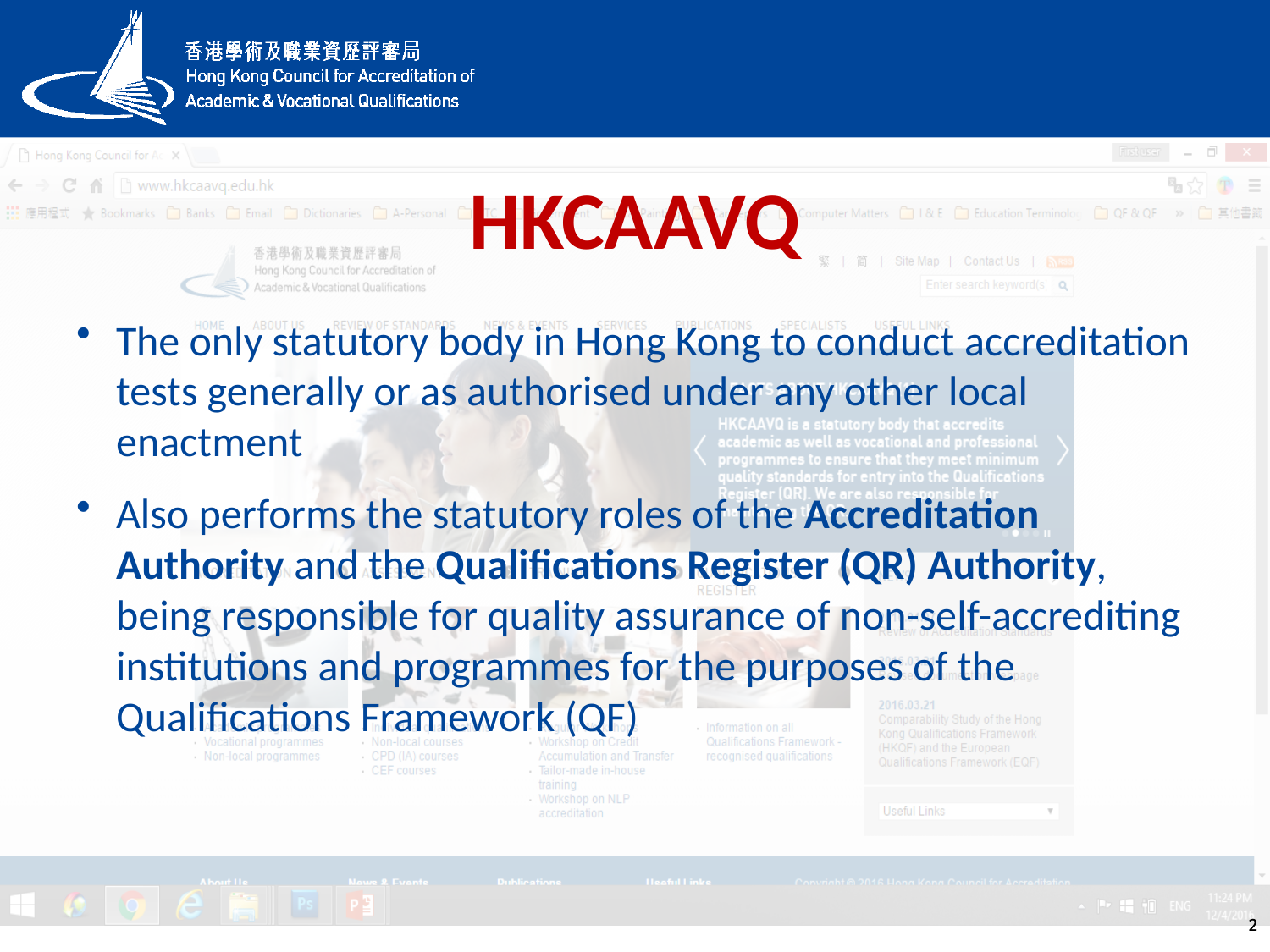

# HKCAAVQ

The only statutory body in Hong Kong to conduct accreditation tests generally or as authorised under any other local enactment
Also performs the statutory roles of the Accreditation Authority and the Qualifications Register (QR) Authority, being responsible for quality assurance of non-self-accrediting institutions and programmes for the purposes of the Qualifications Framework (QF)
2
2